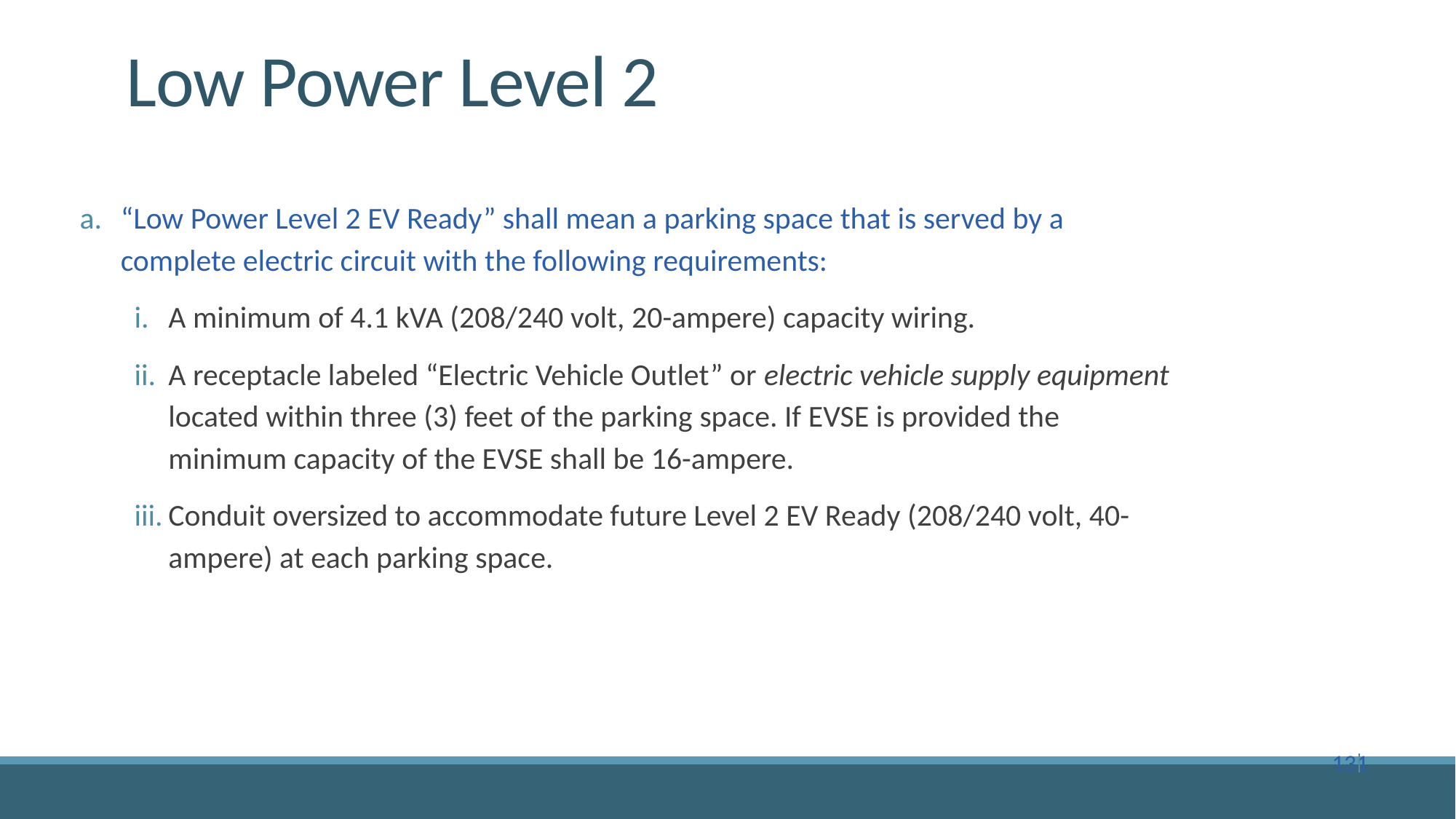

# Low Power Level 2
“Low Power Level 2 EV Ready” shall mean a parking space that is served by a complete electric circuit with the following requirements:
A minimum of 4.1 kVA (208/240 volt, 20-ampere) capacity wiring.
A receptacle labeled “Electric Vehicle Outlet” or electric vehicle supply equipment located within three (3) feet of the parking space. If EVSE is provided the minimum capacity of the EVSE shall be 16-ampere.
Conduit oversized to accommodate future Level 2 EV Ready (208/240 volt, 40-ampere) at each parking space.